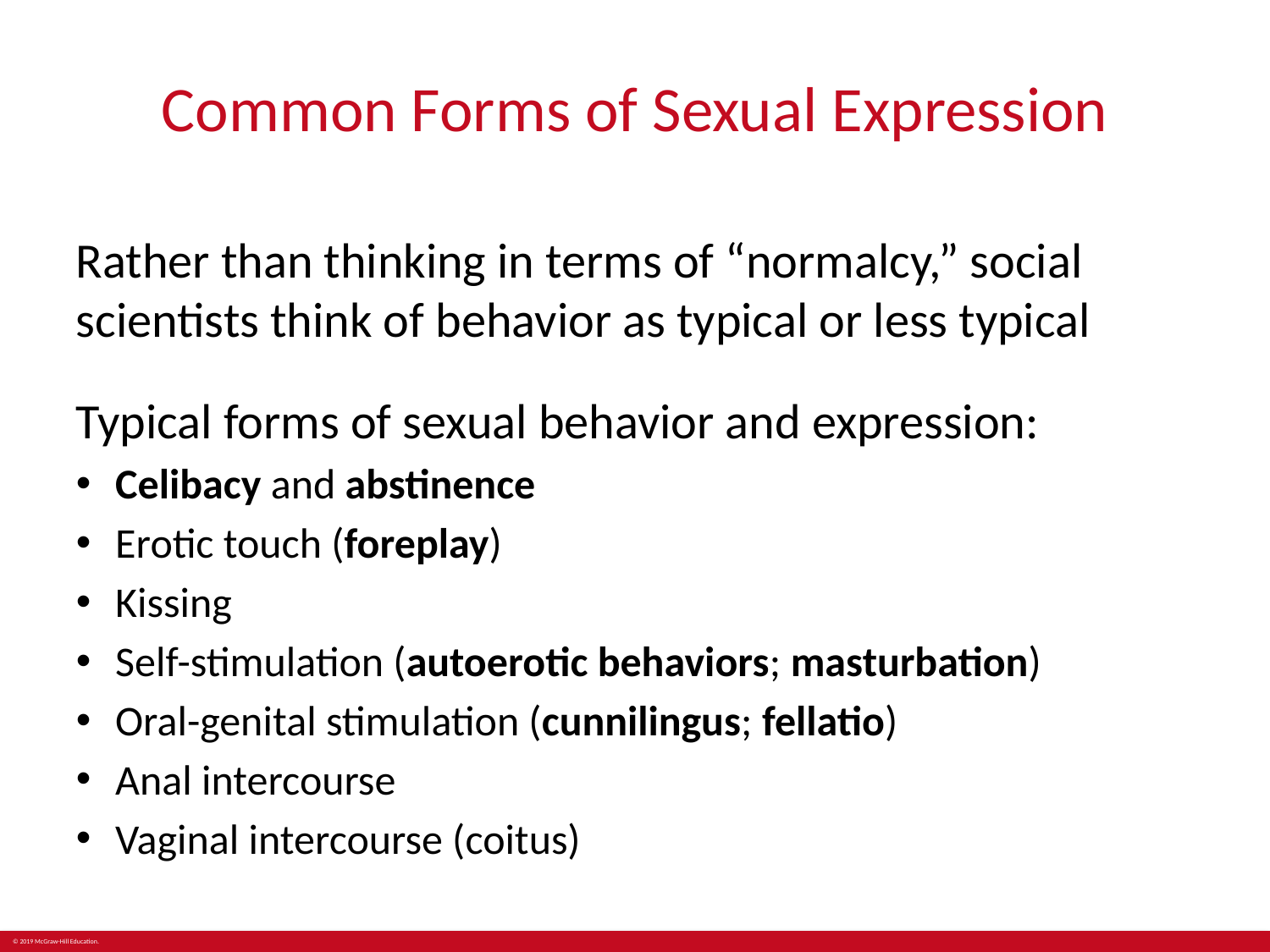

# Common Forms of Sexual Expression
Rather than thinking in terms of “normalcy,” social scientists think of behavior as typical or less typical
Typical forms of sexual behavior and expression:
Celibacy and abstinence
Erotic touch (foreplay)
Kissing
Self-stimulation (autoerotic behaviors; masturbation)
Oral-genital stimulation (cunnilingus; fellatio)
Anal intercourse
Vaginal intercourse (coitus)